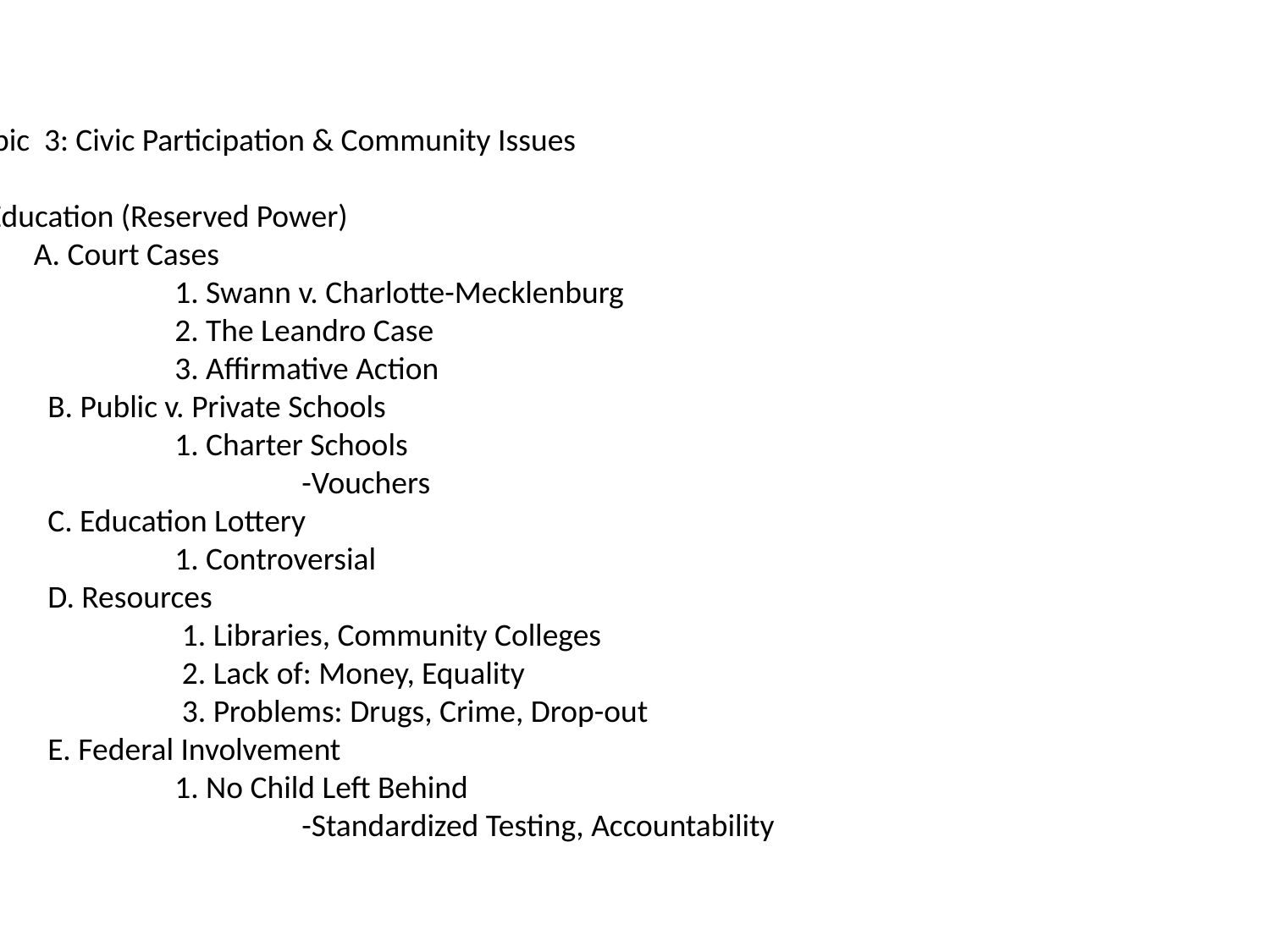

Topic  3: Civic Participation & Community Issues

I. Education (Reserved Power)
 A. Court Cases
		1. Swann v. Charlotte-Mecklenburg
		2. The Leandro Case
		3. Affirmative Action
	B. Public v. Private Schools
		1. Charter Schools
			-Vouchers
	C. Education Lottery
		1. Controversial
	D. Resources
		 1. Libraries, Community Colleges
		 2. Lack of: Money, Equality
		 3. Problems: Drugs, Crime, Drop-out
	E. Federal Involvement
		1. No Child Left Behind
			-Standardized Testing, Accountability